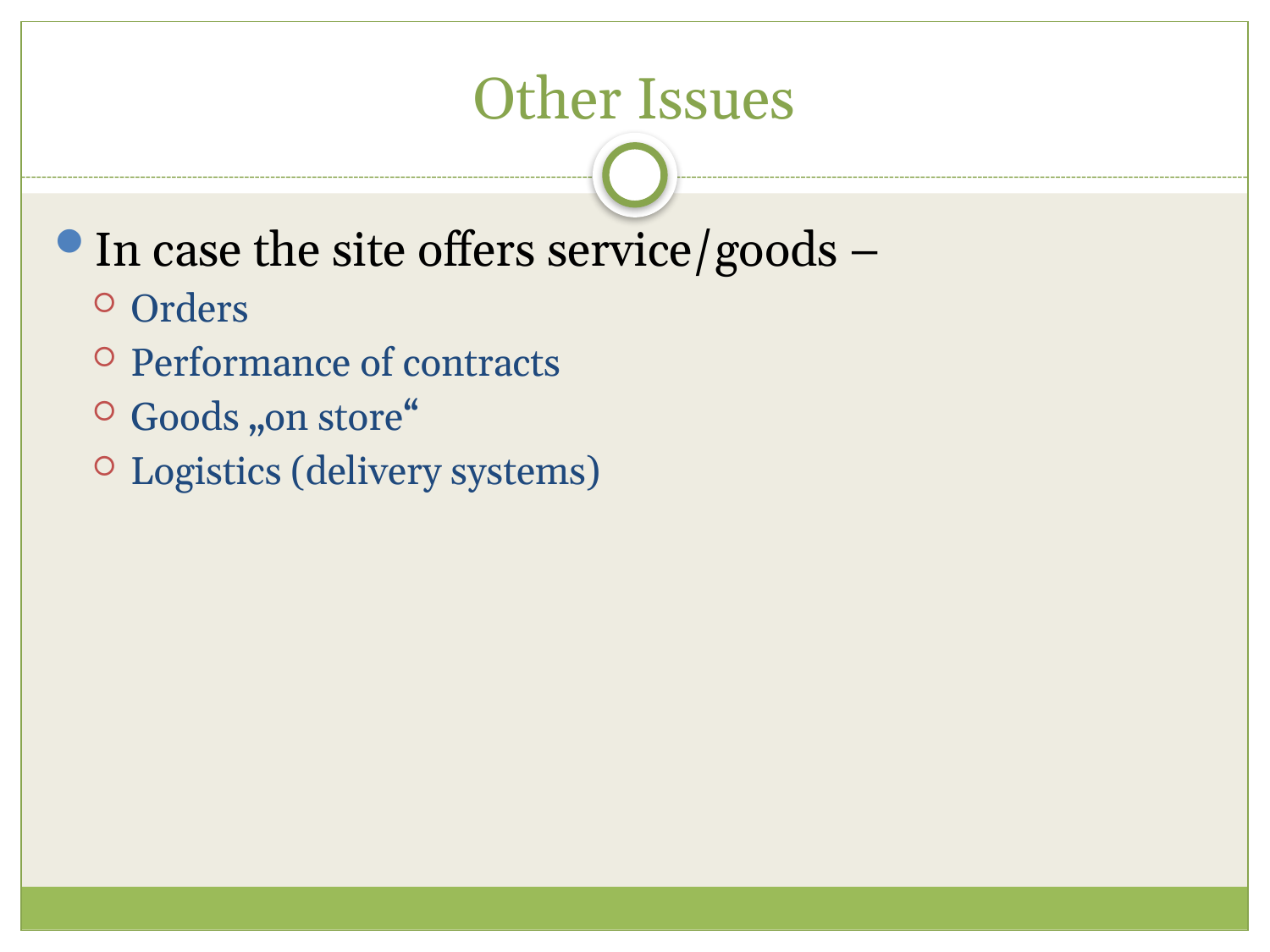

# Other Issues
In case the site offers service/goods –
Orders
Performance of contracts
Goods „on store“
Logistics (delivery systems)